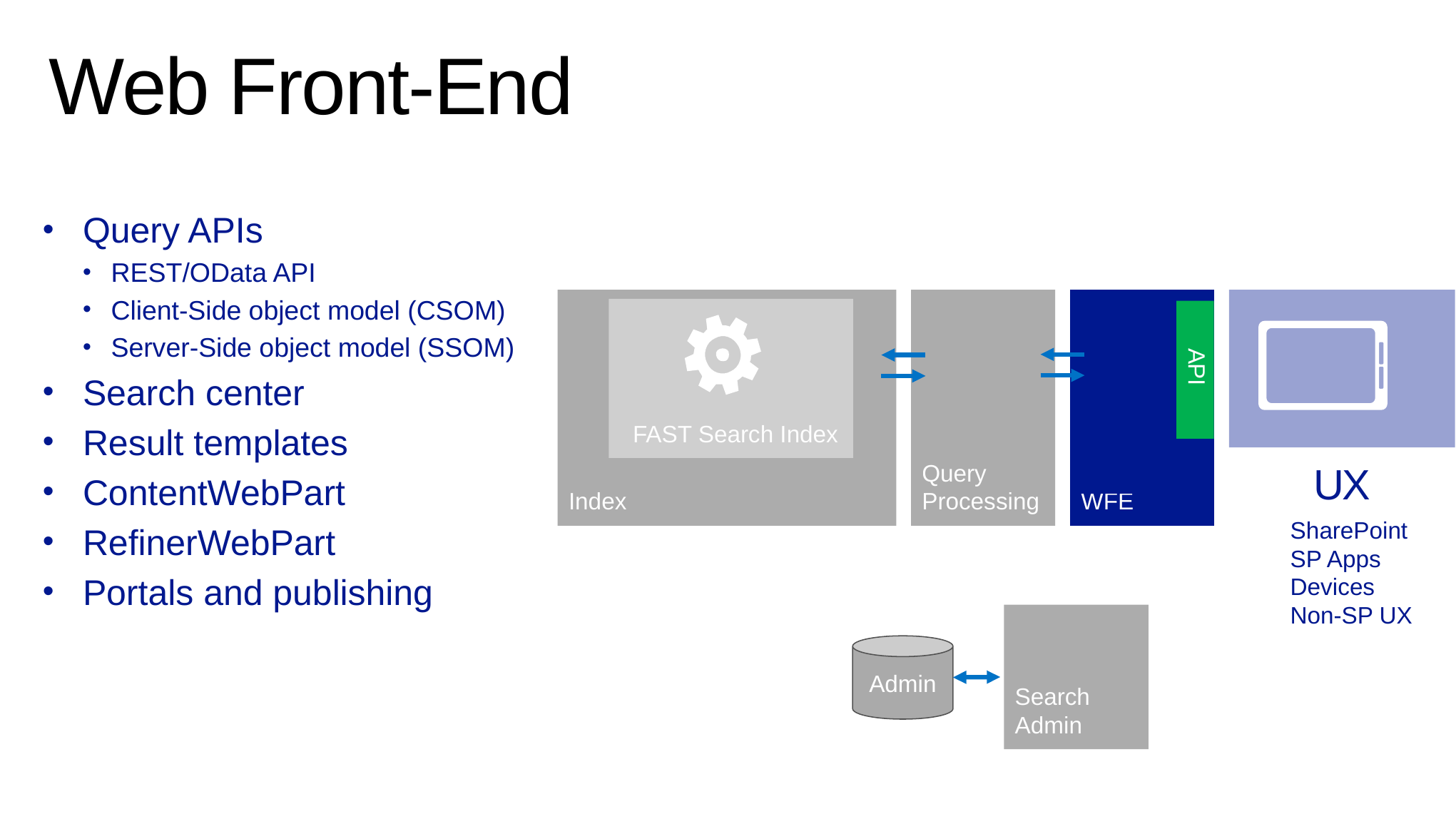

# Web Front-End
Query APIs
REST/OData API
Client-Side object model (CSOM)
Server-Side object model (SSOM)
Search center
Result templates
ContentWebPart
RefinerWebPart
Portals and publishing

UX
Index
Query
Processing
WFE
  FAST Search Index
API

SharePoint
SP Apps
Devices
Non-SP UX
Search
Admin
Admin